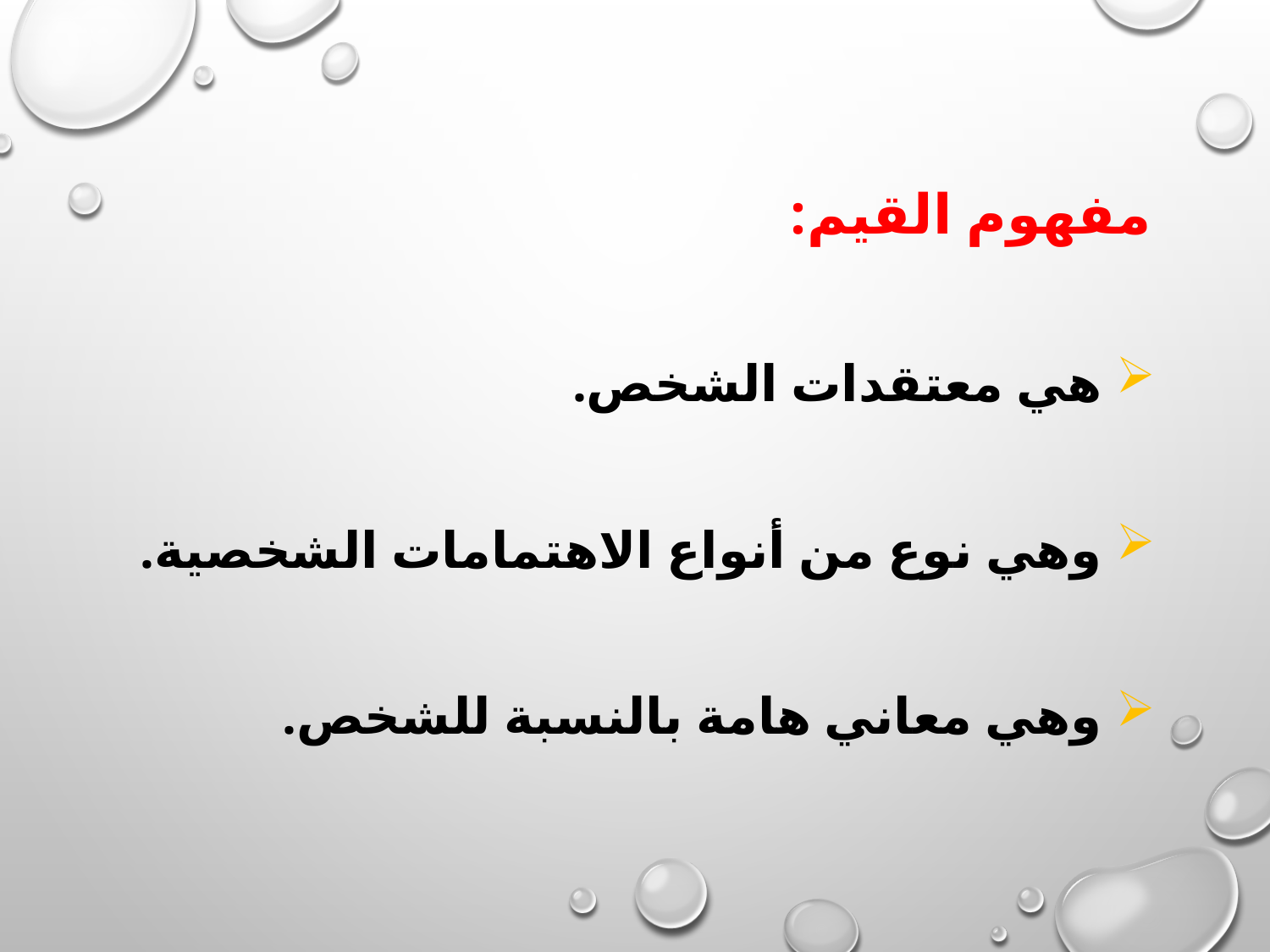

مفهوم القيم:
 هي معتقدات الشخص.
 وهي نوع من أنواع الاهتمامات الشخصية.
 وهي معاني هامة بالنسبة للشخص.